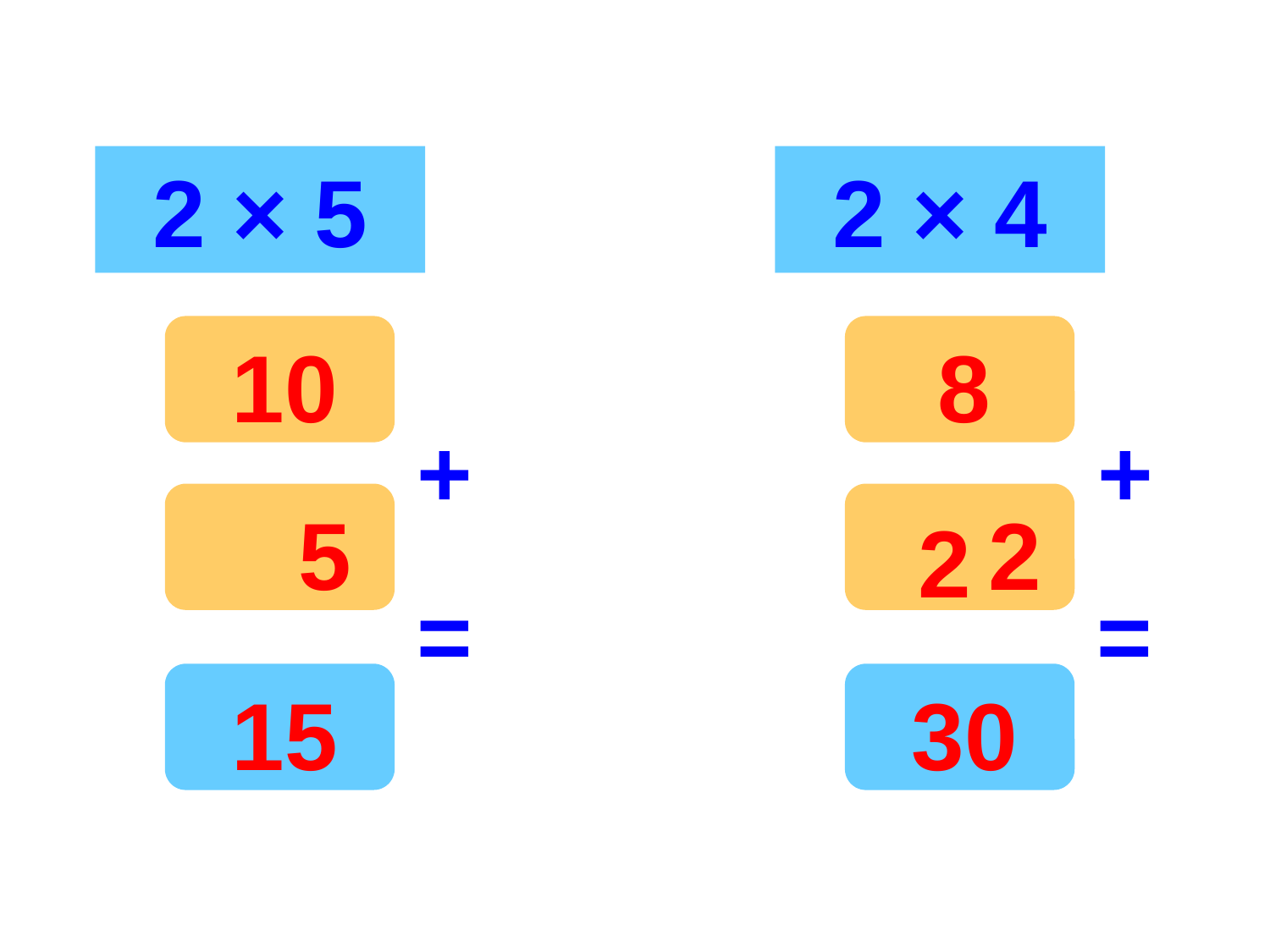

2 × 5
2 × 4

10
8
+
+

5
2
2
=
=

15
30